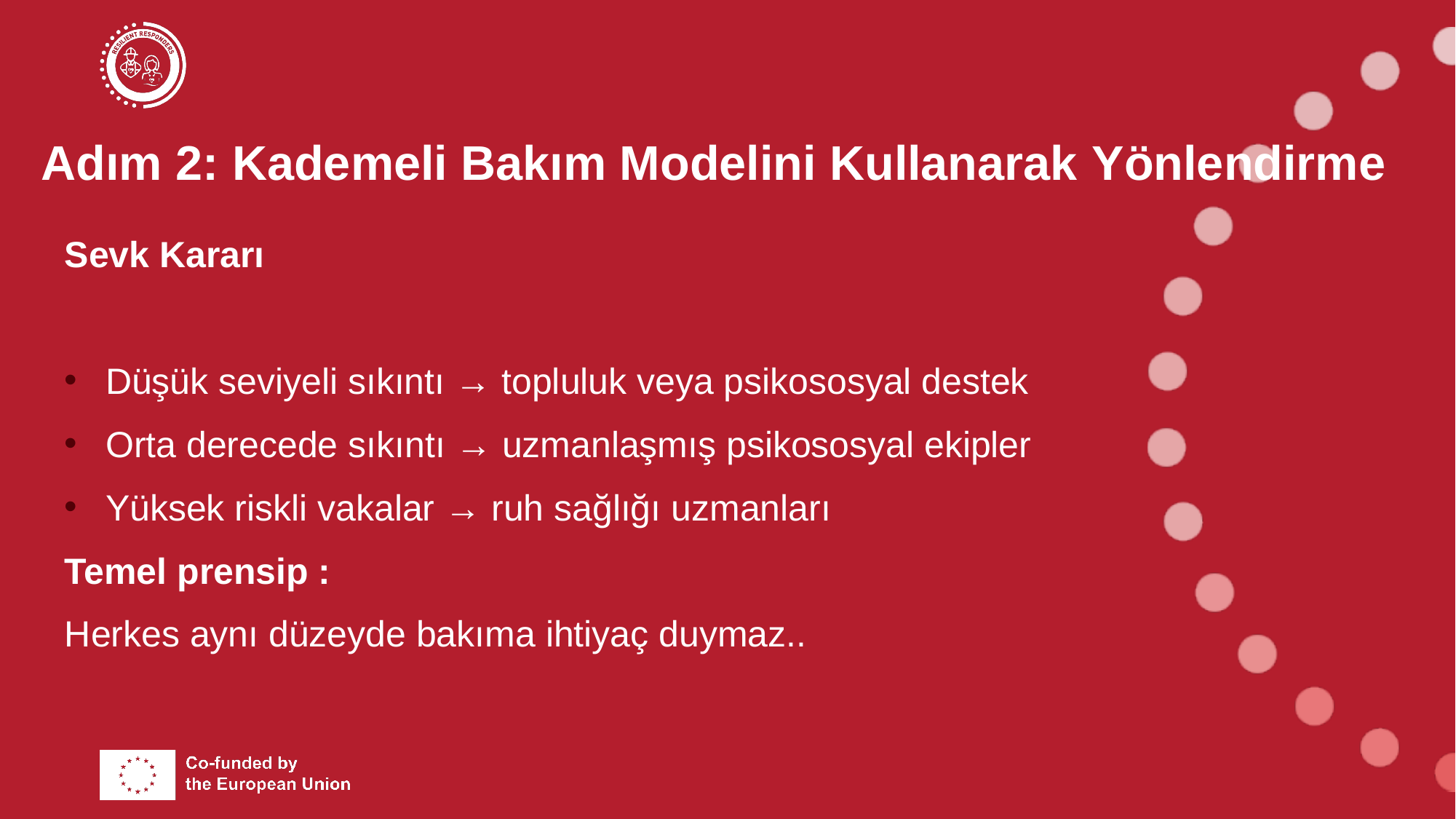

# Adım 2: Kademeli Bakım Modelini Kullanarak Yönlendirme
Sevk Kararı

Düşük seviyeli sıkıntı → topluluk veya psikososyal destek
Orta derecede sıkıntı → uzmanlaşmış psikososyal ekipler
Yüksek riskli vakalar → ruh sağlığı uzmanları
Temel prensip :
Herkes aynı düzeyde bakıma ihtiyaç duymaz..